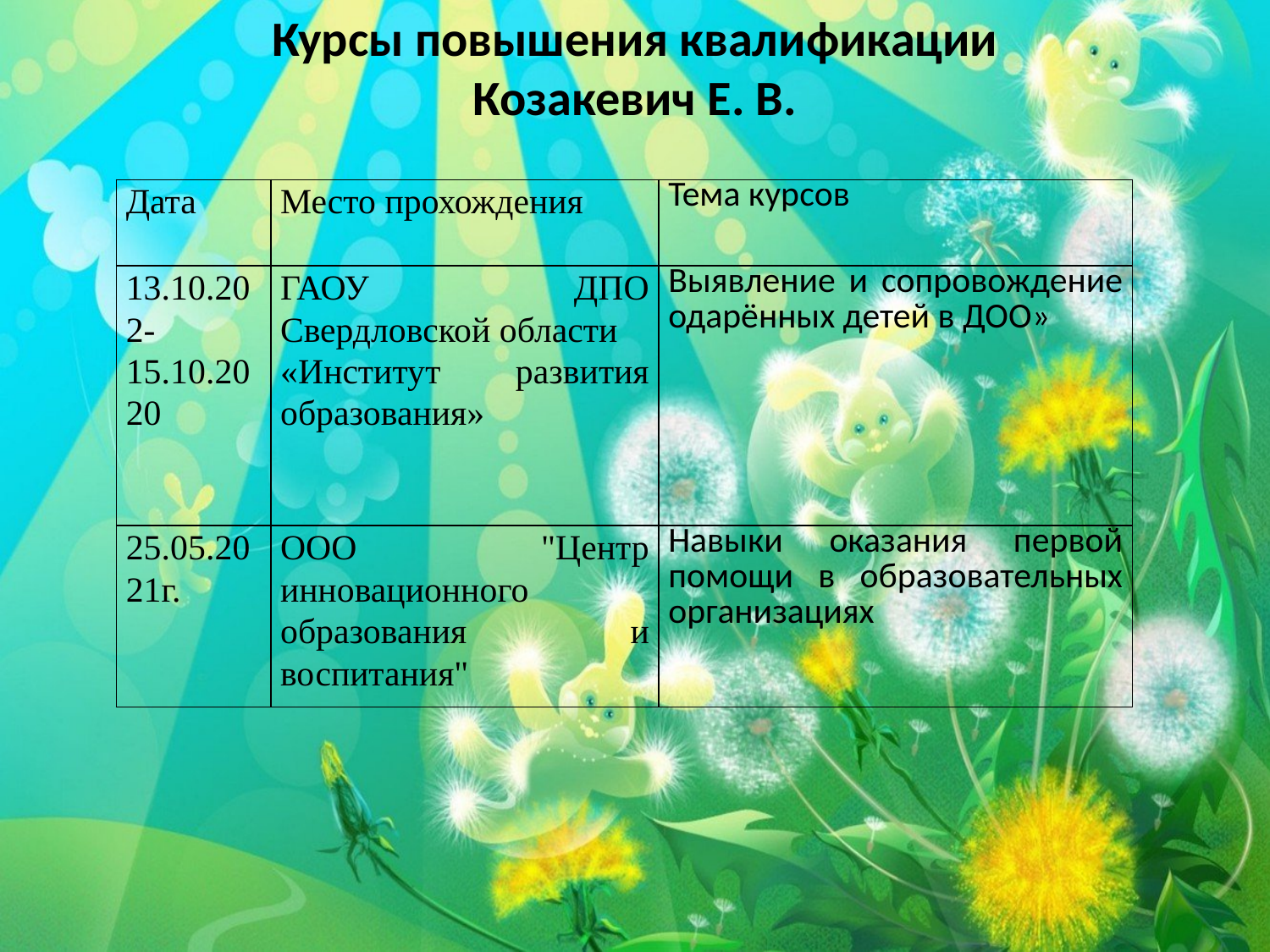

Курсы повышения квалификации
Козакевич Е. В.

| Дата | Место прохождения | Тема курсов |
| --- | --- | --- |
| 13.10.202-15.10.2020 | ГАОУ ДПО Свердловской области «Институт развития образования» | Выявление и сопровождение одарённых детей в ДОО» |
| 25.05.2021г. | ООО "Центр инновационного образования и воспитания" | Навыки оказания первой помощи в образовательных организациях |